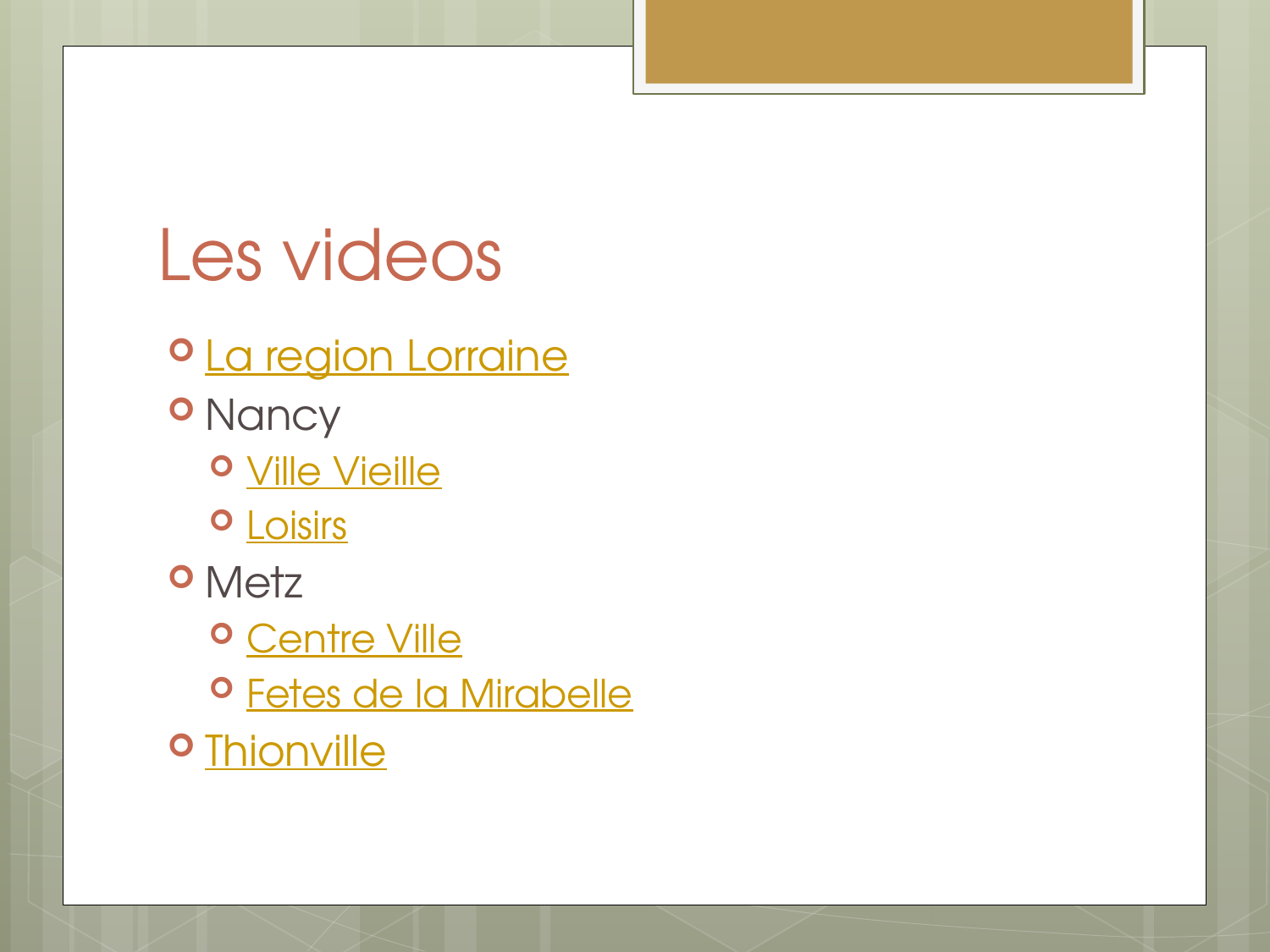

# Les videos
La region Lorraine
Nancy
Ville Vieille
Loisirs
Metz
Centre Ville
Fetes de la Mirabelle
Thionville